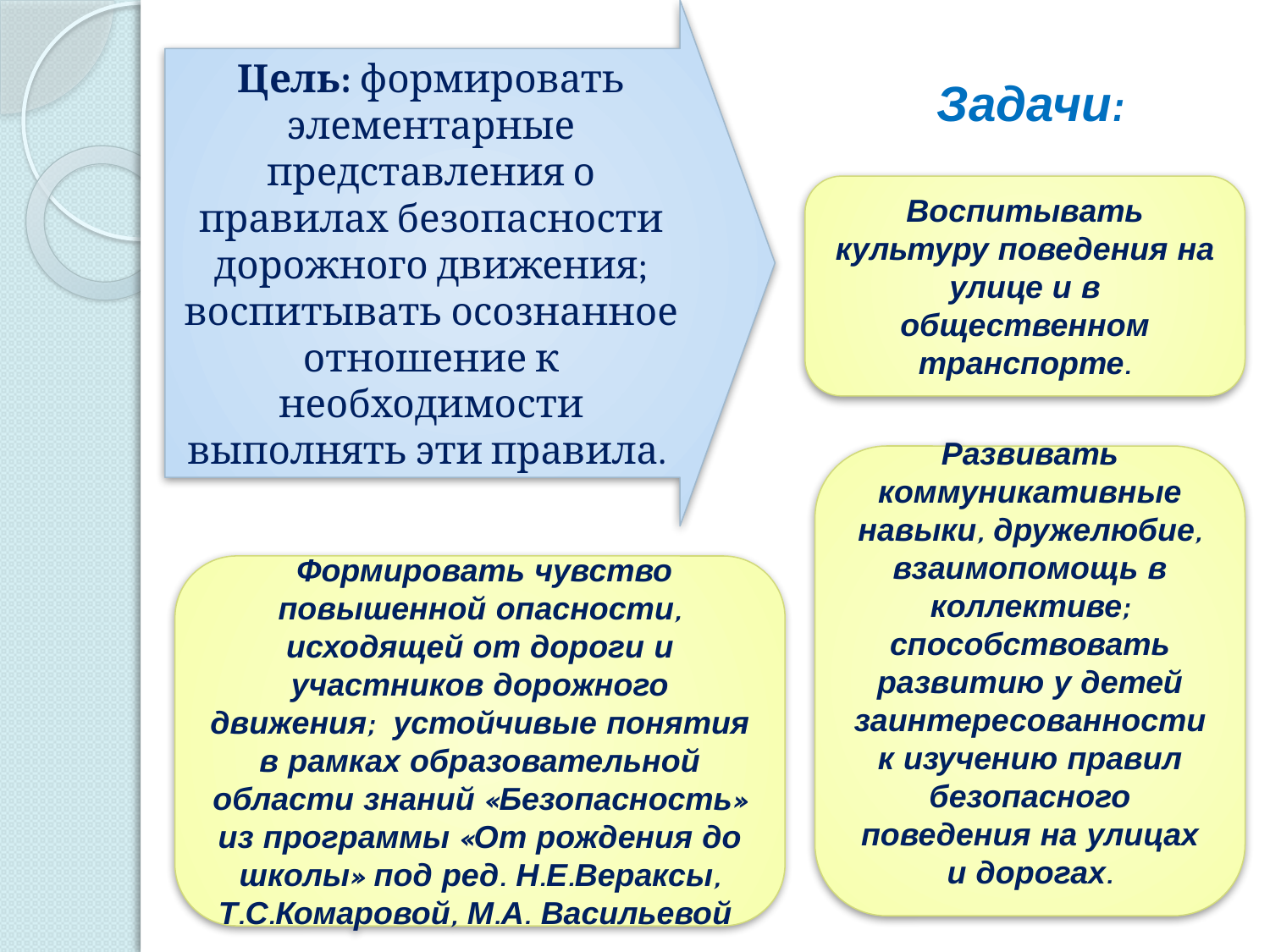

Цель: формировать элементарные представления о правилах безопасности дорожного движения; воспитывать осознанное отношение к необходимости выполнять эти правила.
Задачи:
Воспитывать культуру поведения на улице и в общественном транспорте.
#
Развивать коммуникативные навыки, дружелюбие, взаимопомощь в коллективе; способствовать развитию у детей заинтересованности к изучению правил безопасного поведения на улицах и дорогах.

 Формировать чувство повышенной опасности, исходящей от дороги и участников дорожного движения;  устойчивые понятия в рамках образовательной области знаний «Безопасность» из программы «От рождения до школы» под ред. Н.Е.Вераксы, Т.С.Комаровой, М.А. Васильевой